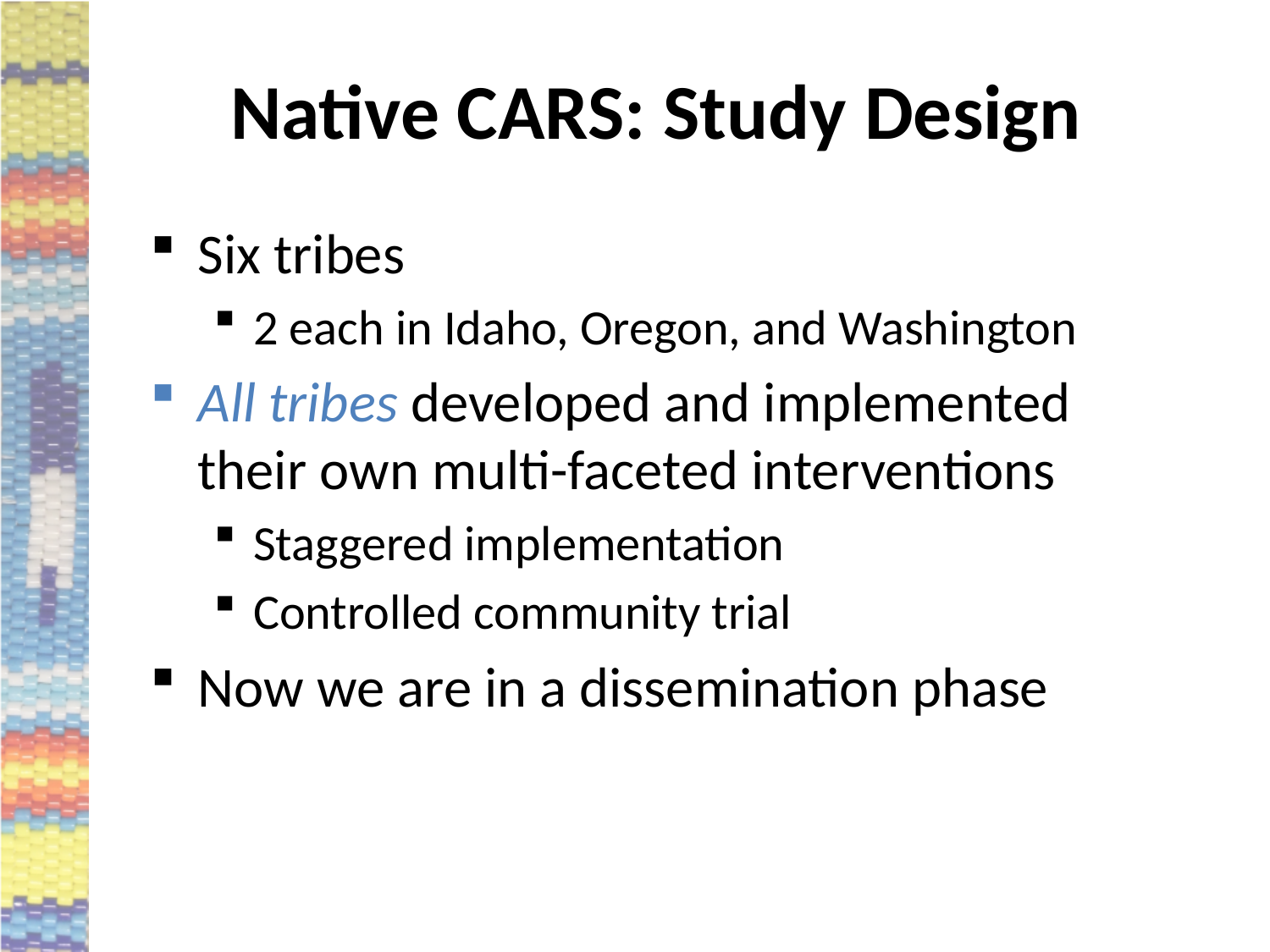

Native CARS: Study Design
Six tribes
2 each in Idaho, Oregon, and Washington
All tribes developed and implemented their own multi-faceted interventions
Staggered implementation
Controlled community trial
Now we are in a dissemination phase